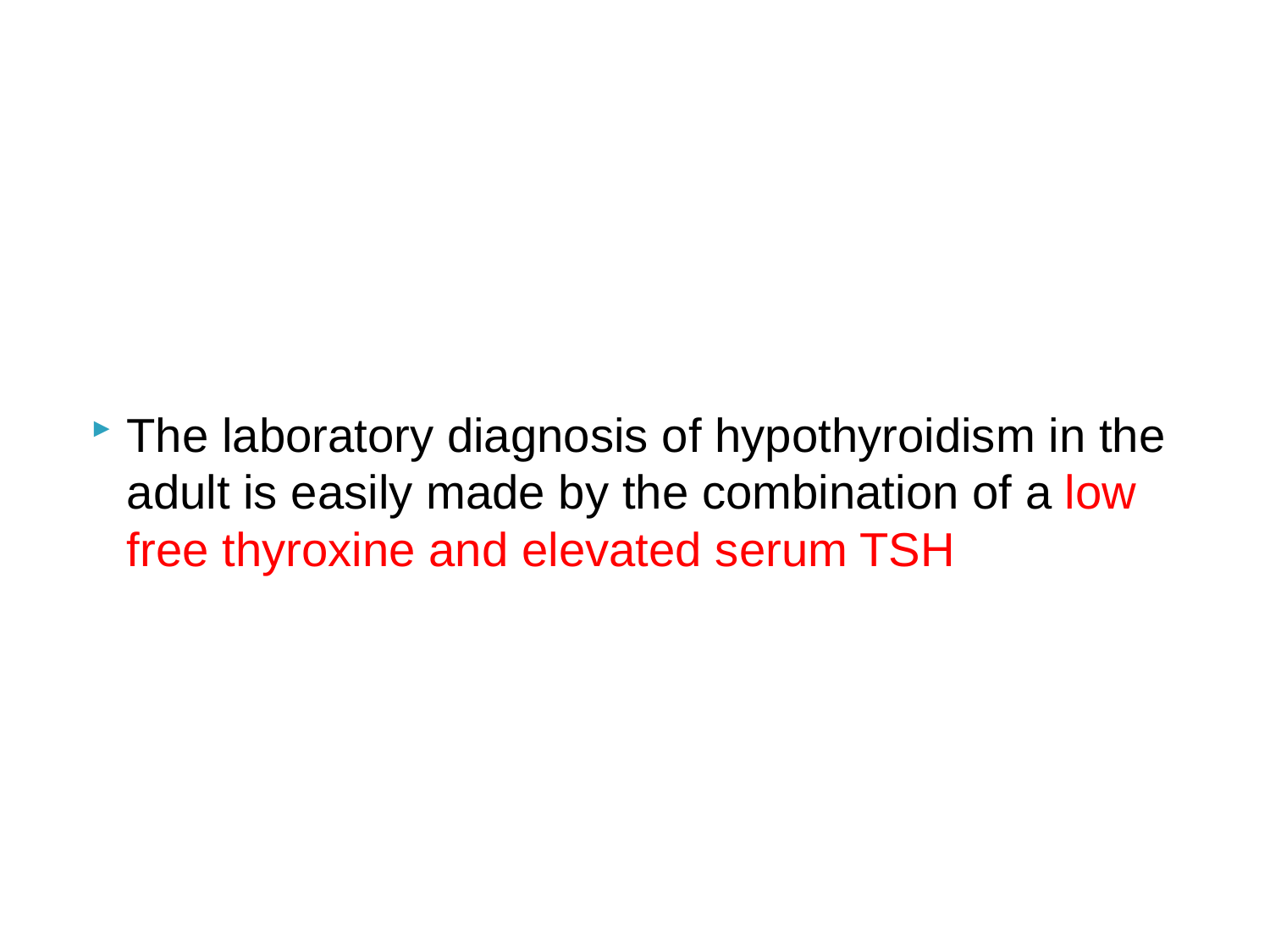

#

The laboratory diagnosis of hypothyroidism in the adult is easily made by the combination of a low free thyroxine and elevated serum TSH